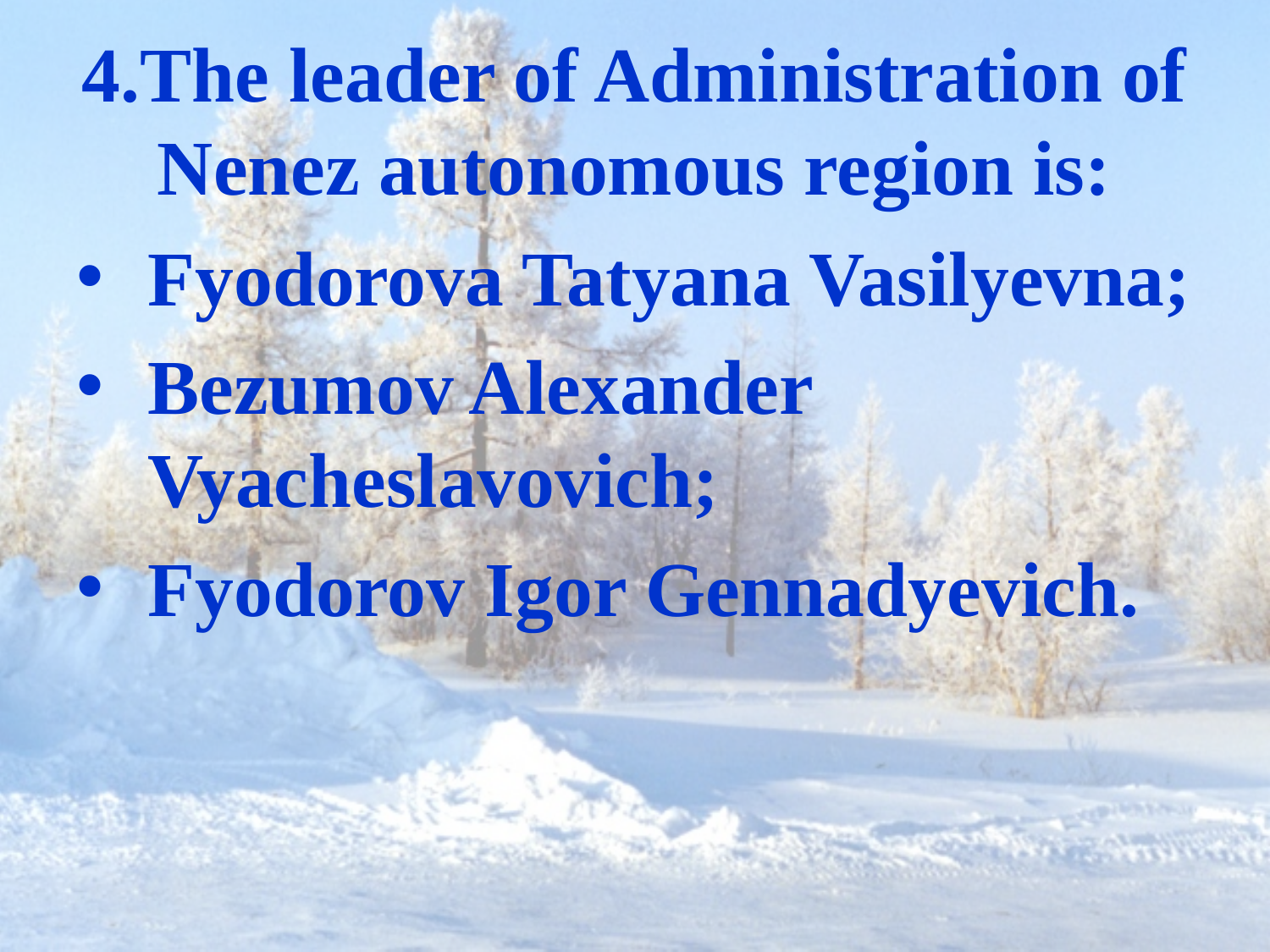

# 4.The leader of Administration of Nenez autonomous region is:
Fyodorova Tatyana Vasilyevna;
Bezumov Alexander Vyacheslavovich;
Fyodorov Igor Gennadyevich.